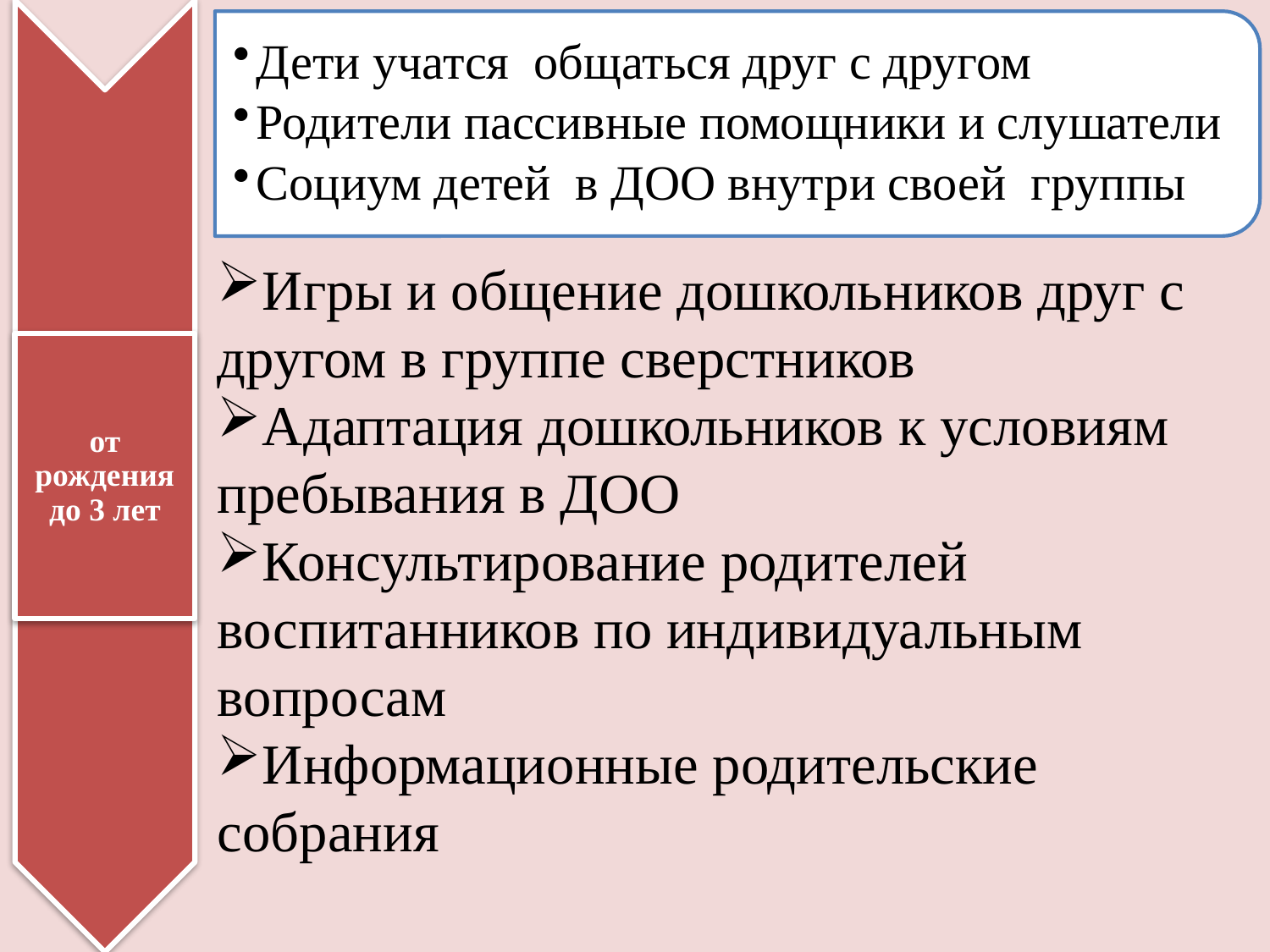

от рождения до 3 лет

Дети учатся  общаться друг с другом
Родители пассивные помощники и слушатели
Социум детей  в ДОО внутри своей  группы
Игры и общение дошкольников друг с другом в группе сверстников
Адаптация дошкольников к условиям пребывания в ДОО
Консультирование родителей воспитанников по индивидуальным вопросам
Информационные родительские собрания